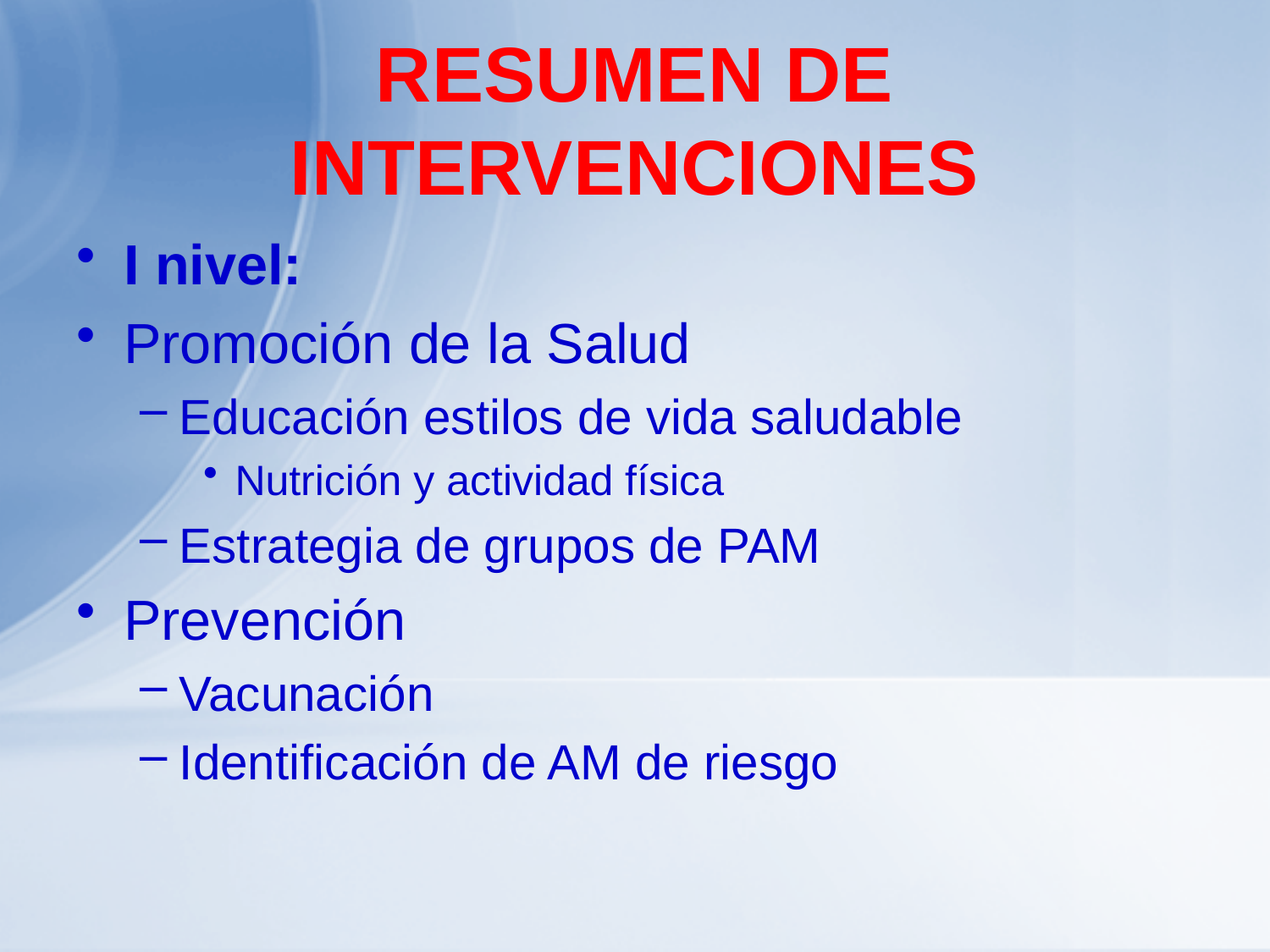

# RESUMEN DE INTERVENCIONES
I nivel:
Promoción de la Salud
Educación estilos de vida saludable
Nutrición y actividad física
Estrategia de grupos de PAM
Prevención
Vacunación
Identificación de AM de riesgo